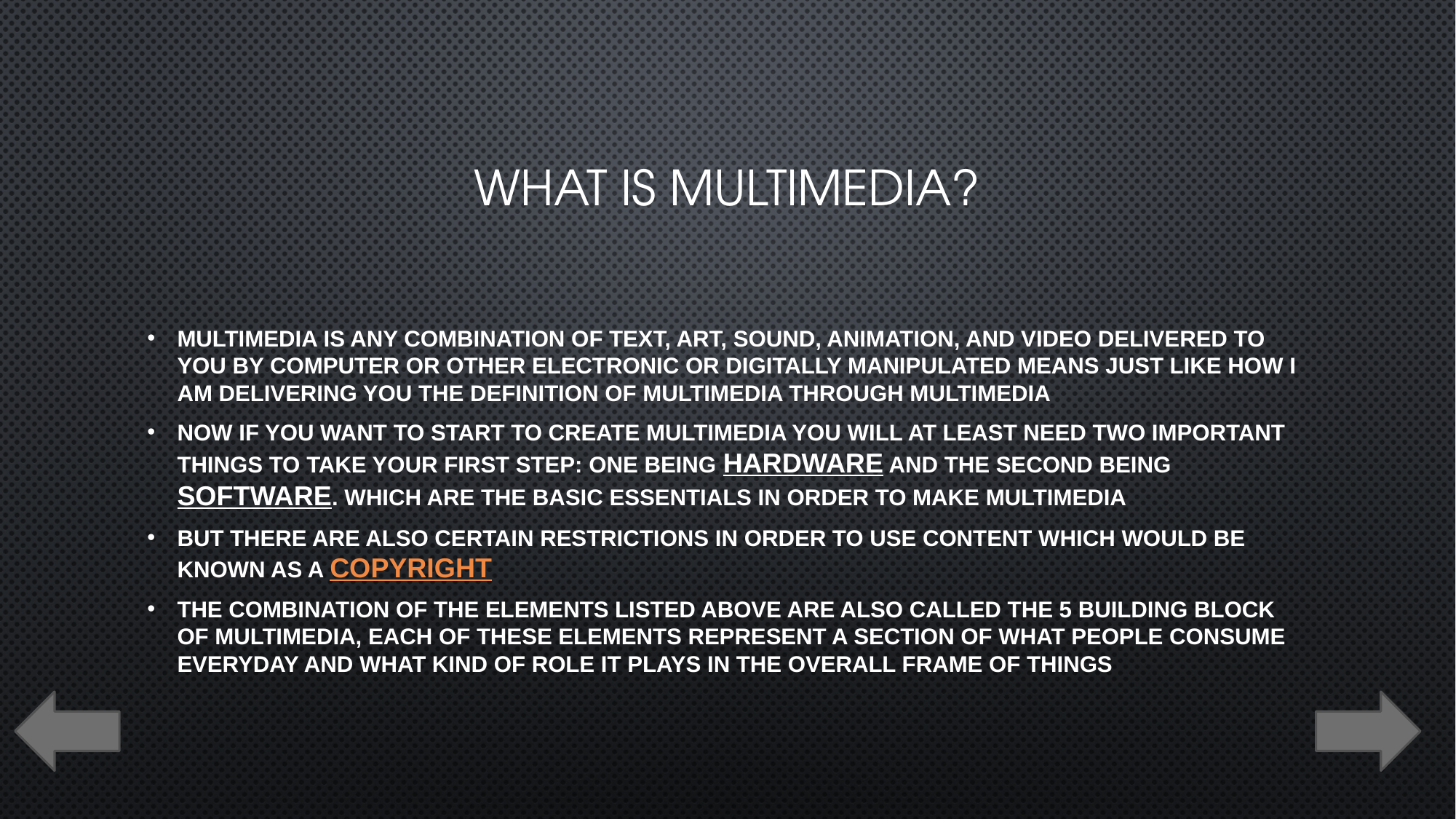

# What Is Multimedia?
Multimedia is any combination of text, art, sound, animation, and video delivered to you by computer or other electronic or digitally manipulated means just like how I am delivering you the definition of multimedia through multimedia
Now if you want to start to create multimedia you will at least need two important things to take your first step: One being Hardware and the Second being Software. Which are the basic essentials in order to make multimedia
But there are also certain restrictions in order to use content which would be known as a Copyright
The Combination of the elements listed above are also called The 5 Building Block of Multimedia, each of these elements represent a section of what people consume everyday and what kind of role it plays in the overall frame of things